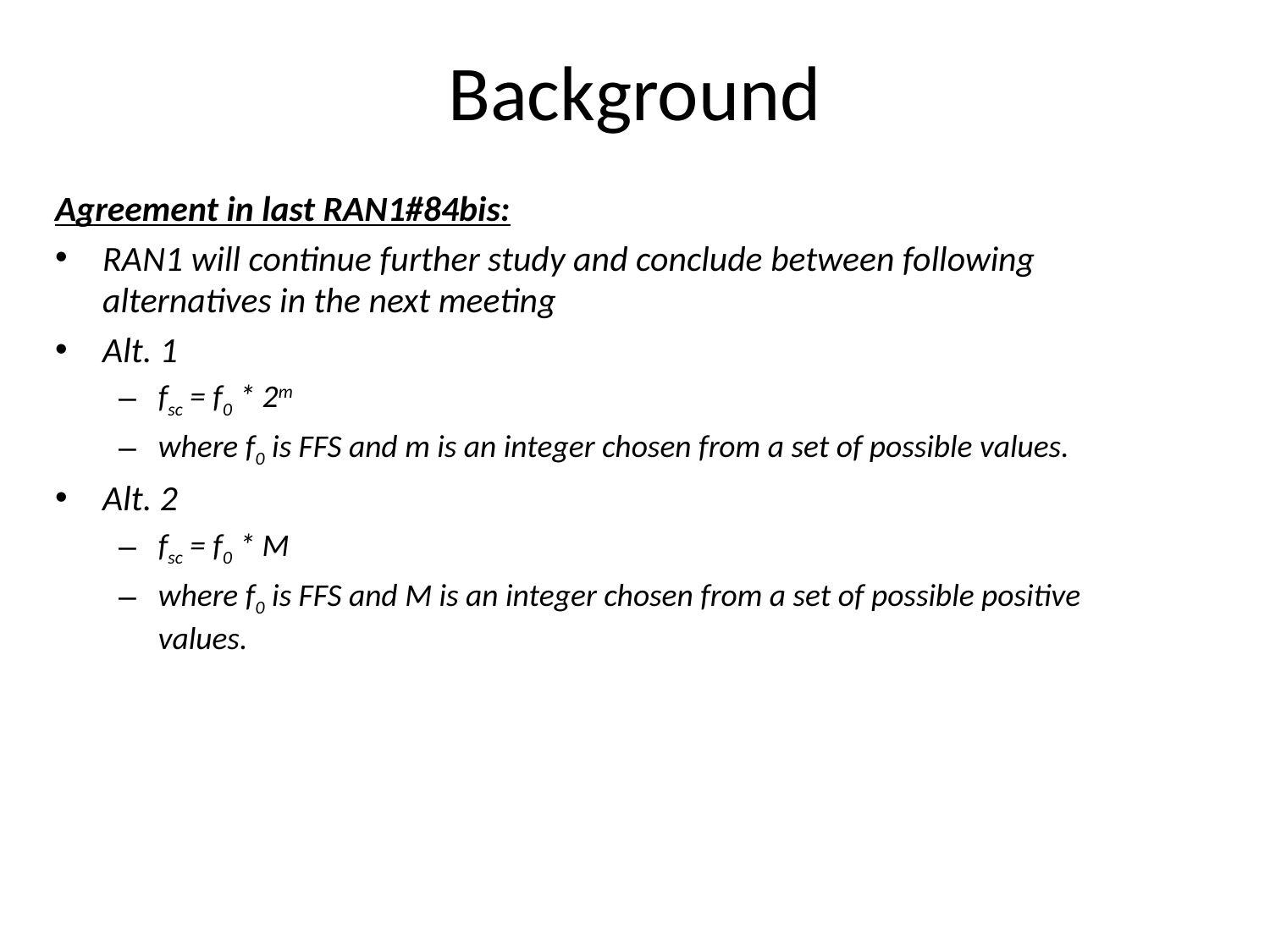

# Background
Agreement in last RAN1#84bis:
RAN1 will continue further study and conclude between following alternatives in the next meeting
Alt. 1
fsc = f0 * 2m
where f0 is FFS and m is an integer chosen from a set of possible values.
Alt. 2
fsc = f0 * M
where f0 is FFS and M is an integer chosen from a set of possible positive values.